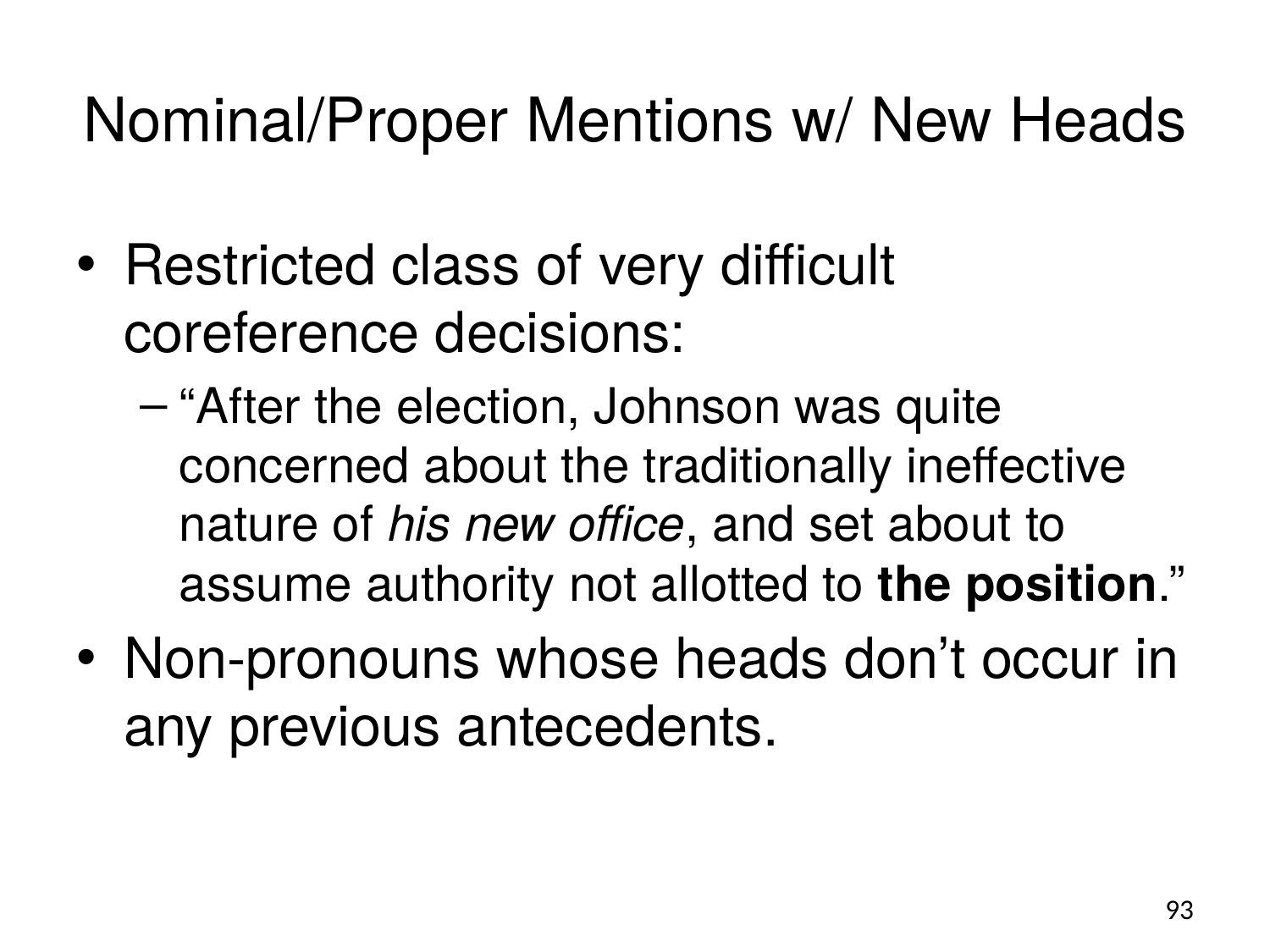

# Nominal/Proper Mentions w/ New Heads
Restricted class of very difficult coreference decisions:
“After the election, Johnson was quite concerned about the traditionally ineffective nature of his new office, and set about to assume authority not allotted to the position.”
Non-pronouns whose heads don’t occur in any previous antecedents.
93